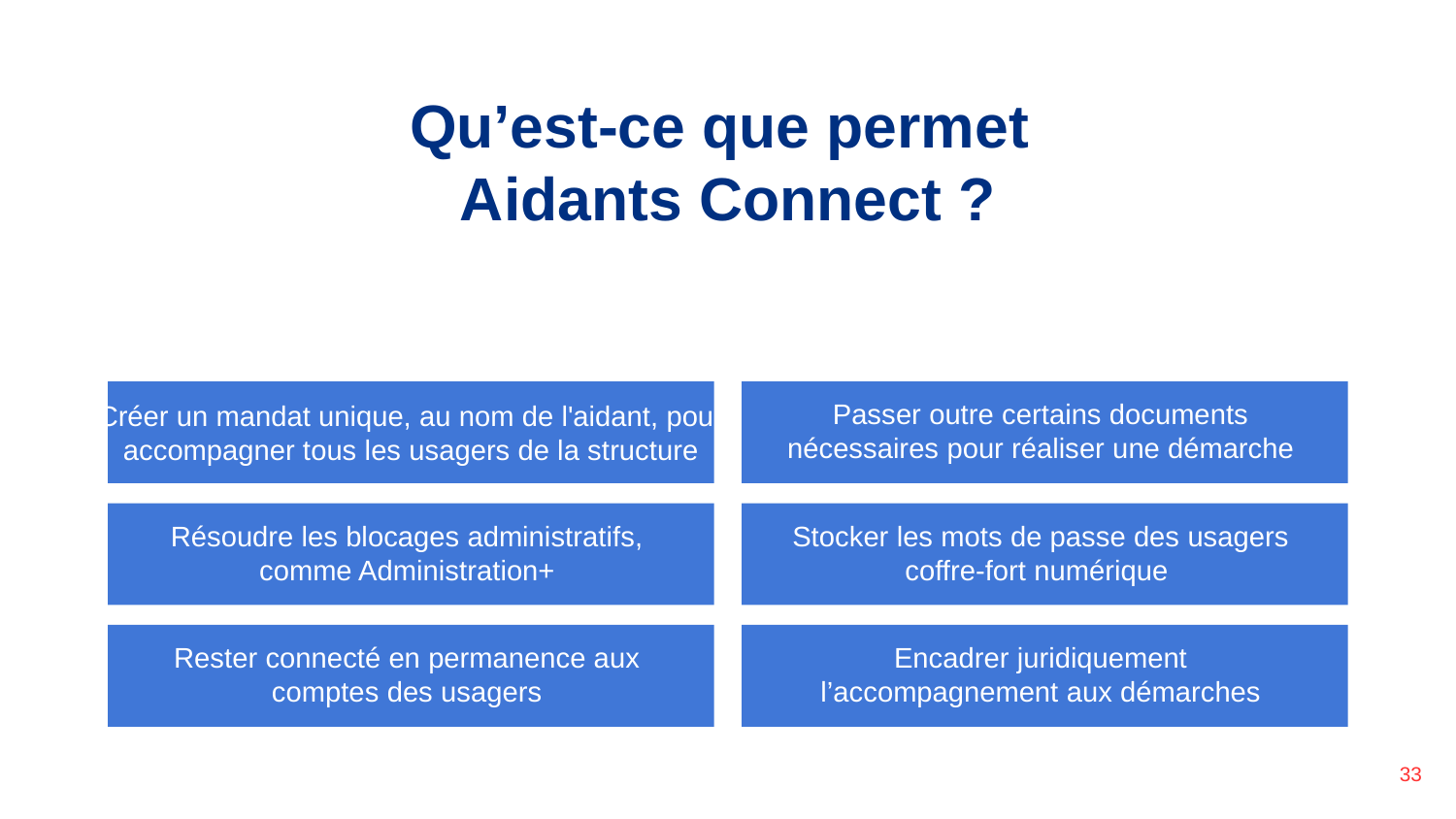

Qu’est-ce que permet
Aidants Connect ?

Passer outre certains documents nécessaires pour réaliser une démarche
Créer un mandat unique, au nom de l'aidant, pour accompagner tous les usagers de la structure

Résoudre les blocages administratifs, comme Administration+

Stocker les mots de passe des usagers coffre-fort numérique

Rester connecté en permanence aux comptes des usagers

Encadrer juridiquement l’accompagnement aux démarches
33